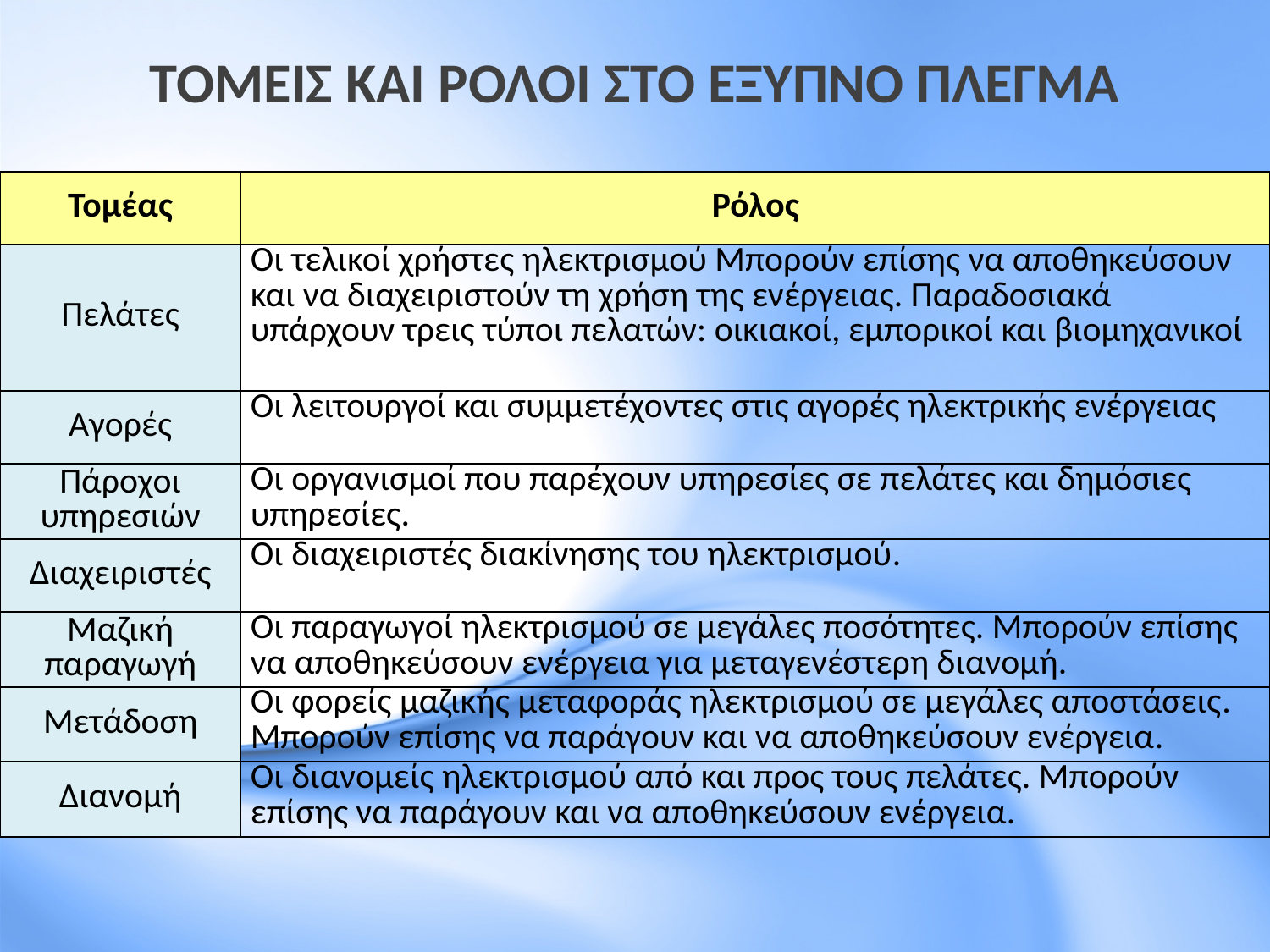

# ΤΟΜΕΙΣ ΚΑΙ ΡΟΛΟΙ ΣΤΟ ΕΞΥΠΝΟ ΠΛΕΓΜΑ
| Τομέας | Ρόλος |
| --- | --- |
| Πελάτες | Οι τελικοί χρήστες ηλεκτρισμού Μπορούν επίσης να αποθηκεύσουν και να διαχειριστούν τη χρήση της ενέργειας. Παραδοσιακά υπάρχουν τρεις τύποι πελατών: οικιακοί, εμπορικοί και βιομηχανικοί |
| Αγορές | Οι λειτουργοί και συμμετέχοντες στις αγορές ηλεκτρικής ενέργειας |
| Πάροχοι υπηρεσιών | Οι οργανισμοί που παρέχουν υπηρεσίες σε πελάτες και δημόσιες υπηρεσίες. |
| Διαχειριστές | Οι διαχειριστές διακίνησης του ηλεκτρισμού. |
| Μαζική παραγωγή | Οι παραγωγοί ηλεκτρισμού σε μεγάλες ποσότητες. Μπορούν επίσης να αποθηκεύσουν ενέργεια για μεταγενέστερη διανομή. |
| Μετάδοση | Οι φορείς μαζικής μεταφοράς ηλεκτρισμού σε μεγάλες αποστάσεις. Μπορούν επίσης να παράγουν και να αποθηκεύσουν ενέργεια. |
| Διανομή | Οι διανομείς ηλεκτρισμού από και προς τους πελάτες. Μπορούν επίσης να παράγουν και να αποθηκεύσουν ενέργεια. |